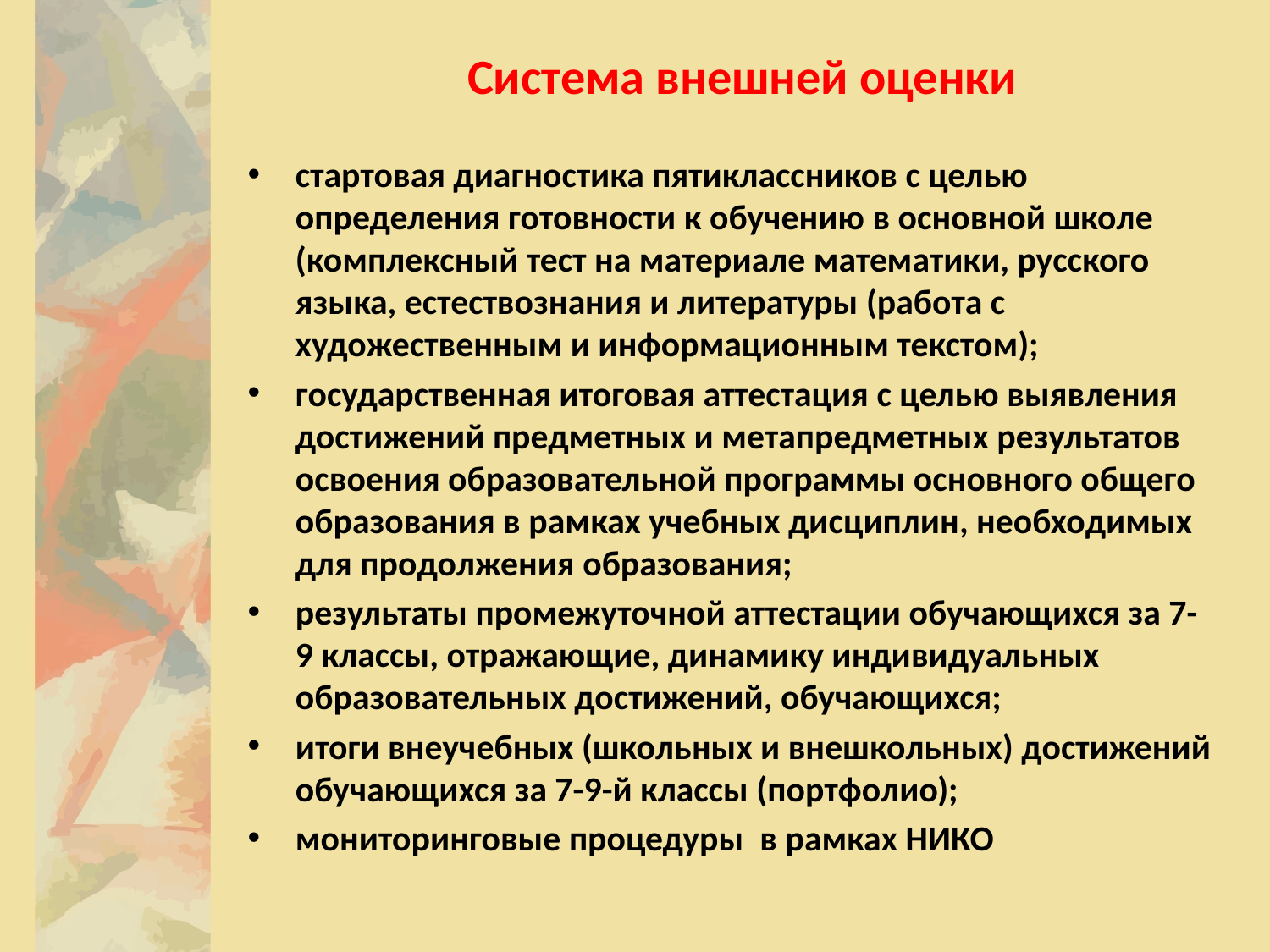

# Система внешней оценки
стартовая диагностика пятиклассников с целью определения готовности к обучению в основной школе (комплексный тест на материале математики, русского языка, естествознания и литературы (работа с художественным и информационным текстом);
государственная итоговая аттестация с целью выявления достижений предметных и метапредметных результатов освоения образовательной программы основного общего образования в рамках учебных дисциплин, необходимых для продолжения образования;
результаты промежуточной аттестации обучающихся за 7-9 классы, отражающие, динамику индивидуальных образовательных достижений, обучающихся;
итоги внеучебных (школьных и внешкольных) достижений обучающихся за 7-9-й классы (портфолио);
мониторинговые процедуры  в рамках НИКО